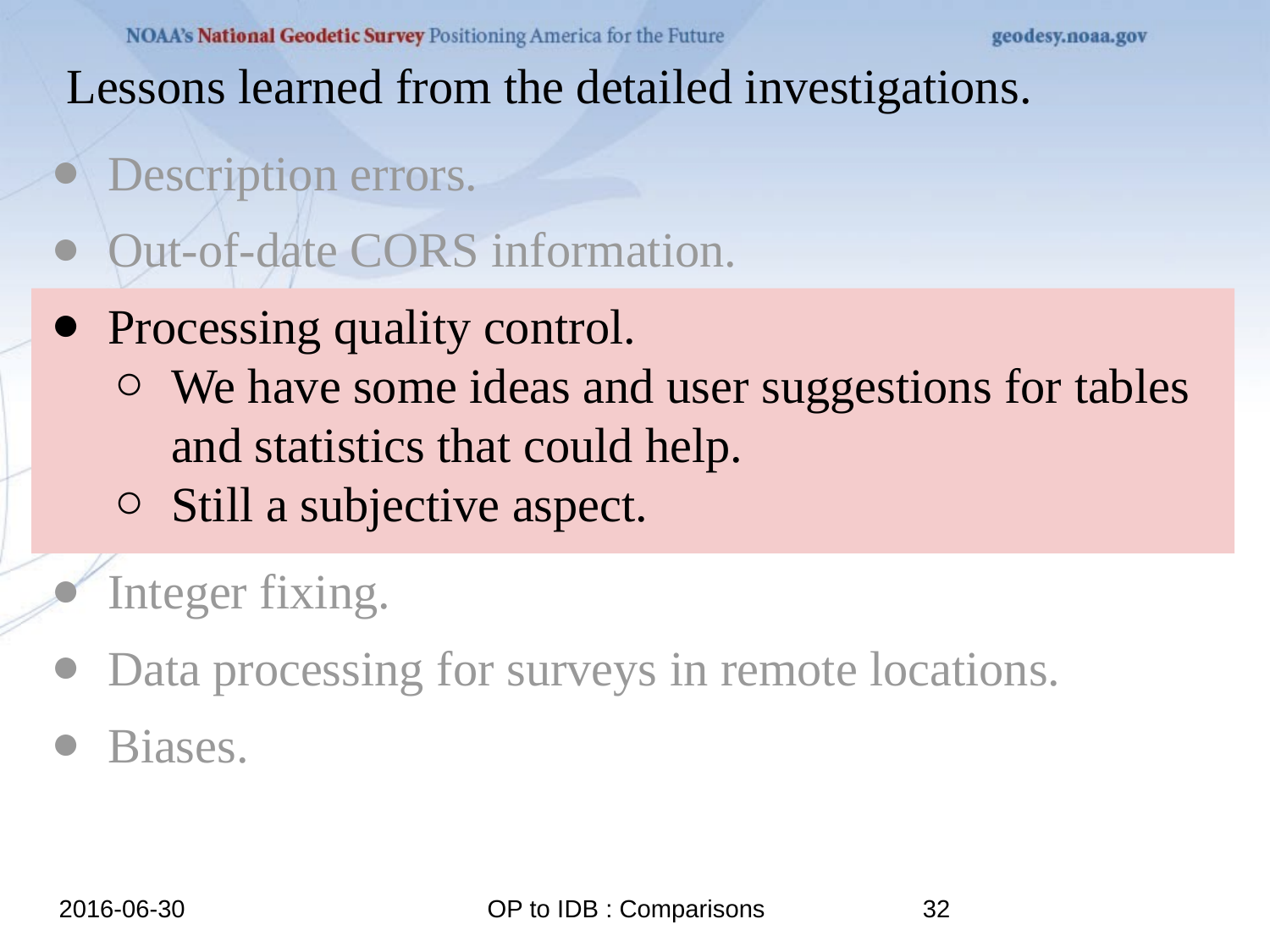

Lessons learned from the detailed investigations.
Description errors.
Out-of-date CORS information.
Processing quality control.
We have some ideas and user suggestions for tables and statistics that could help.
Still a subjective aspect.
Integer fixing.
Data processing for surveys in remote locations.
Biases.
2016-06-30
OP to IDB : Comparisons
32